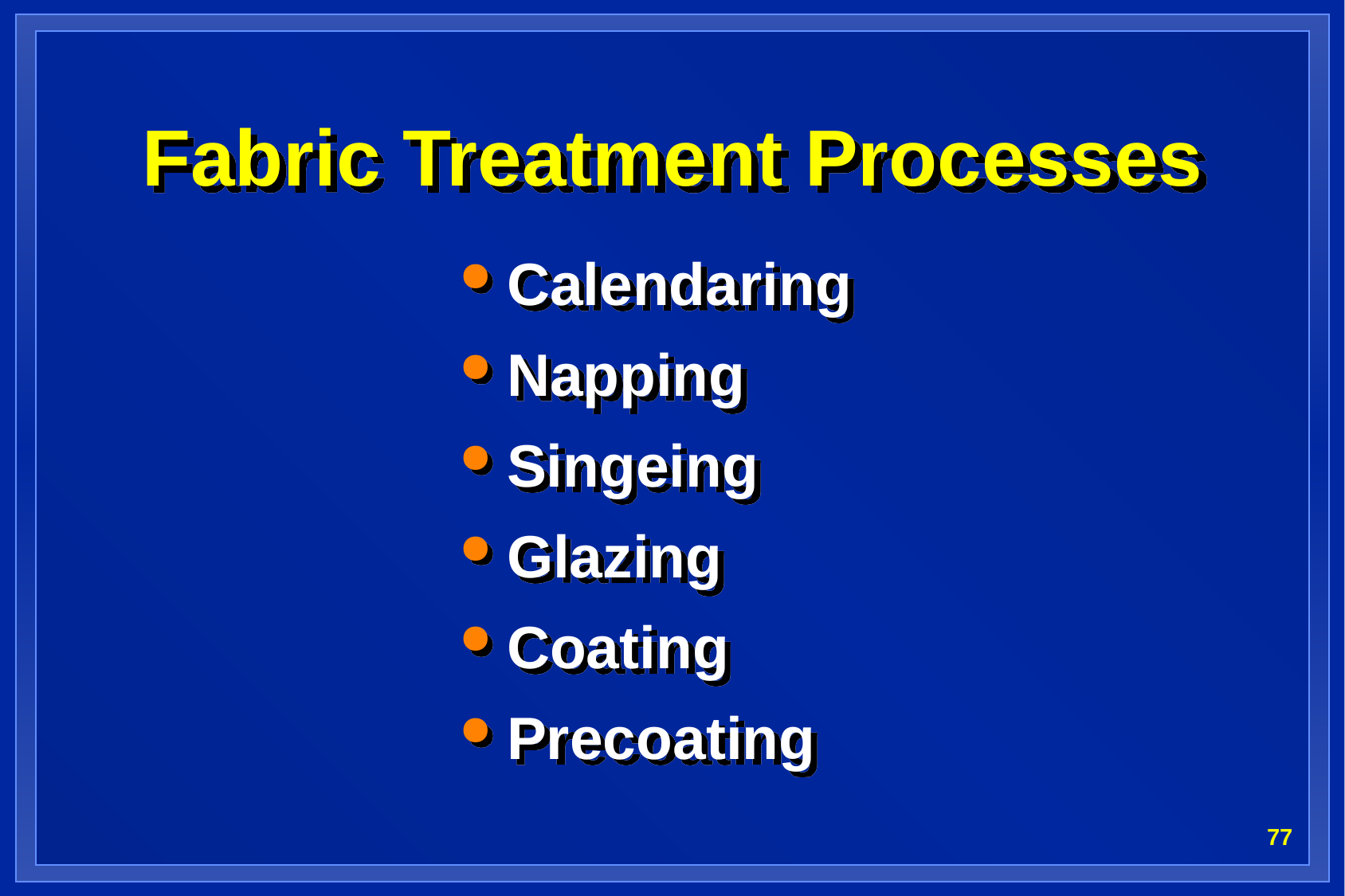

# Fabric Treatment Processes

Calendaring
Napping
Singeing
Glazing
Coating
Precoating
77